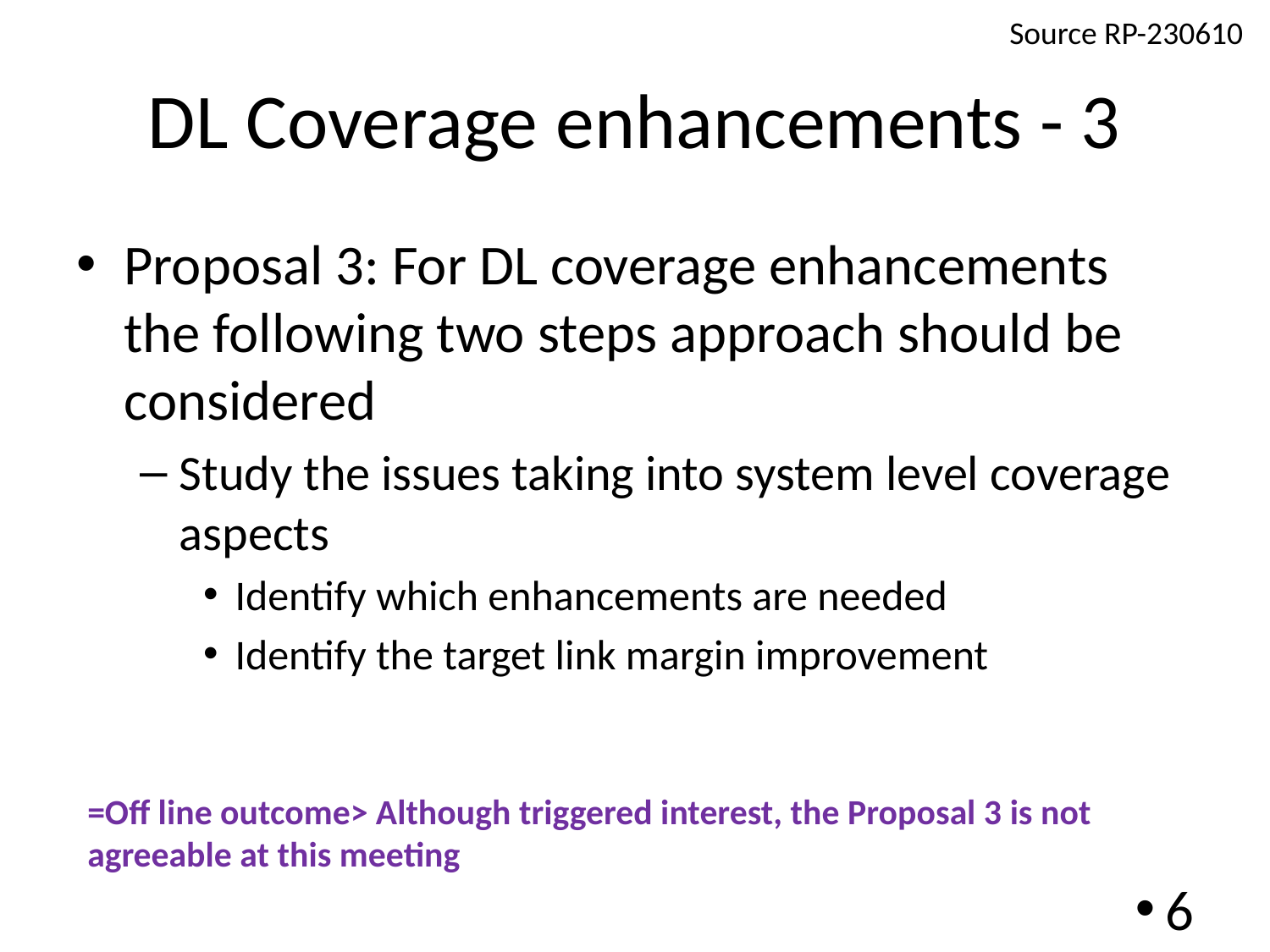

Source RP-230610
# DL Coverage enhancements - 3
Proposal 3: For DL coverage enhancements the following two steps approach should be considered
Study the issues taking into system level coverage aspects
Identify which enhancements are needed
Identify the target link margin improvement
=Off line outcome> Although triggered interest, the Proposal 3 is not agreeable at this meeting
6